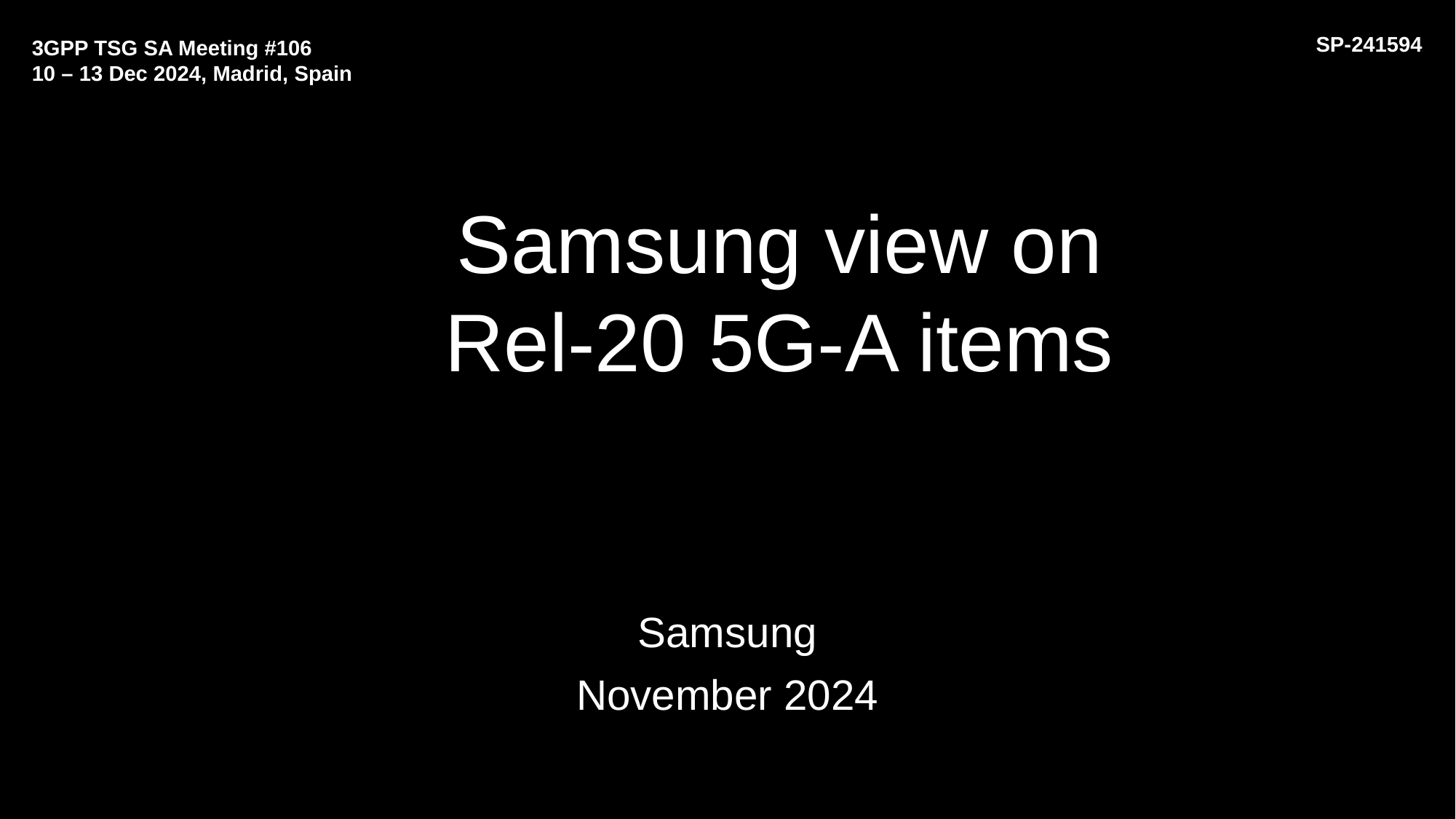

SP-241594
3GPP TSG SA Meeting #106
10 – 13 Dec 2024, Madrid, Spain
Samsung view on
Rel-20 5G-A items

Samsung
November 2024